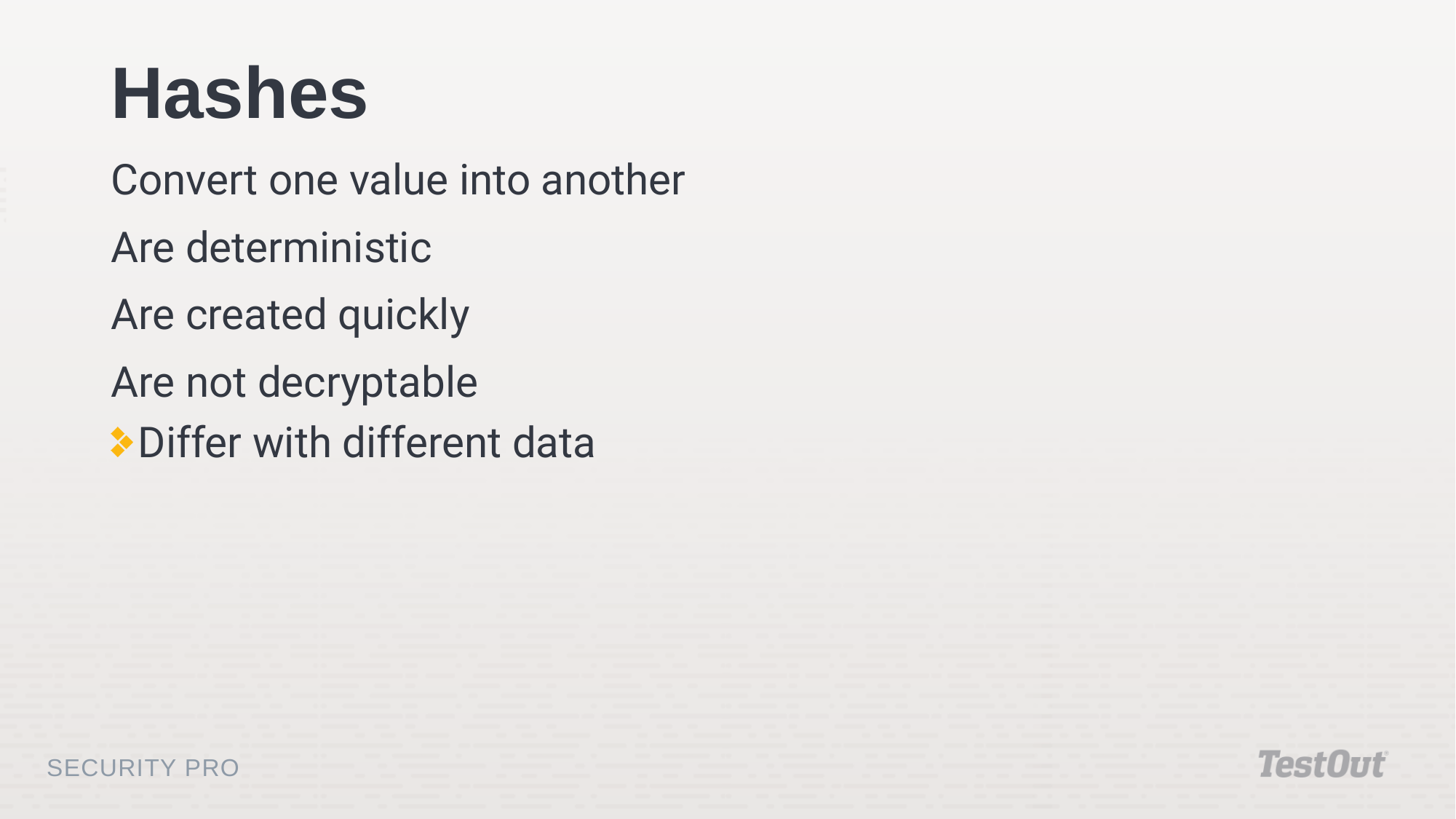

# Hashes
Convert one value into another
Are deterministic
Are created quickly
Are not decryptable
Differ with different data
Security Pro